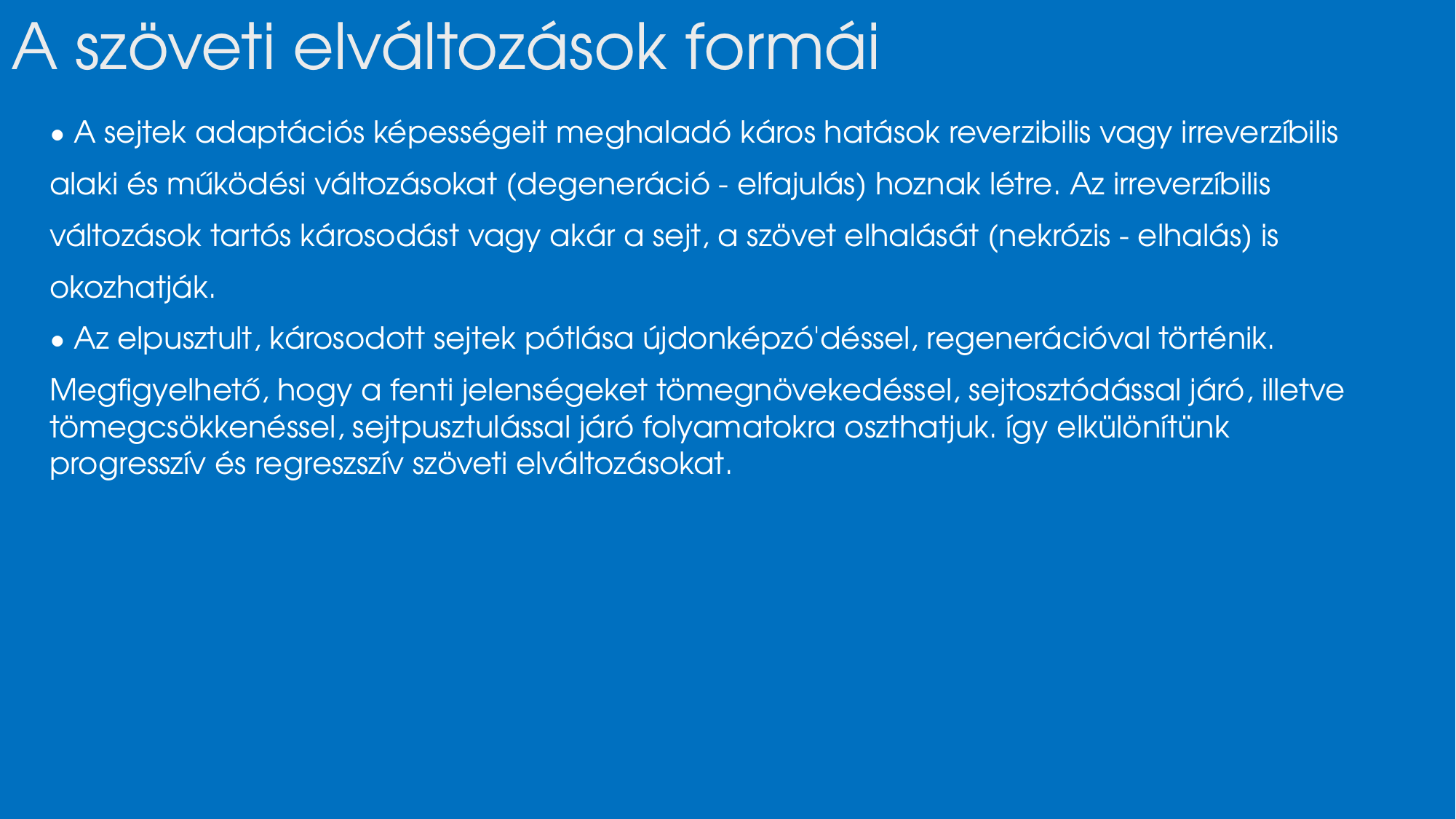

# A szöveti elváltozások formái
• A sejtek adaptációs képességeit meghaladó káros hatások reverzibilis vagy irreverzíbilis
alaki és működési változásokat (degeneráció - elfajulás) hoznak létre. Az irreverzíbilis
változások tartós károsodást vagy akár a sejt, a szövet elhalását (nekrózis - elhalás) is
okozhatják.
• Az elpusztult, károsodott sejtek pótlása újdonképzó'déssel, regenerációval történik.
Megfigyelhető, hogy a fenti jelenségeket tömegnövekedéssel, sejtosztódással járó, illetve tömegcsökkenéssel, sejtpusztulással járó folyamatokra oszthatjuk. így elkülönítünk progresszív és regreszszív szöveti elváltozásokat.